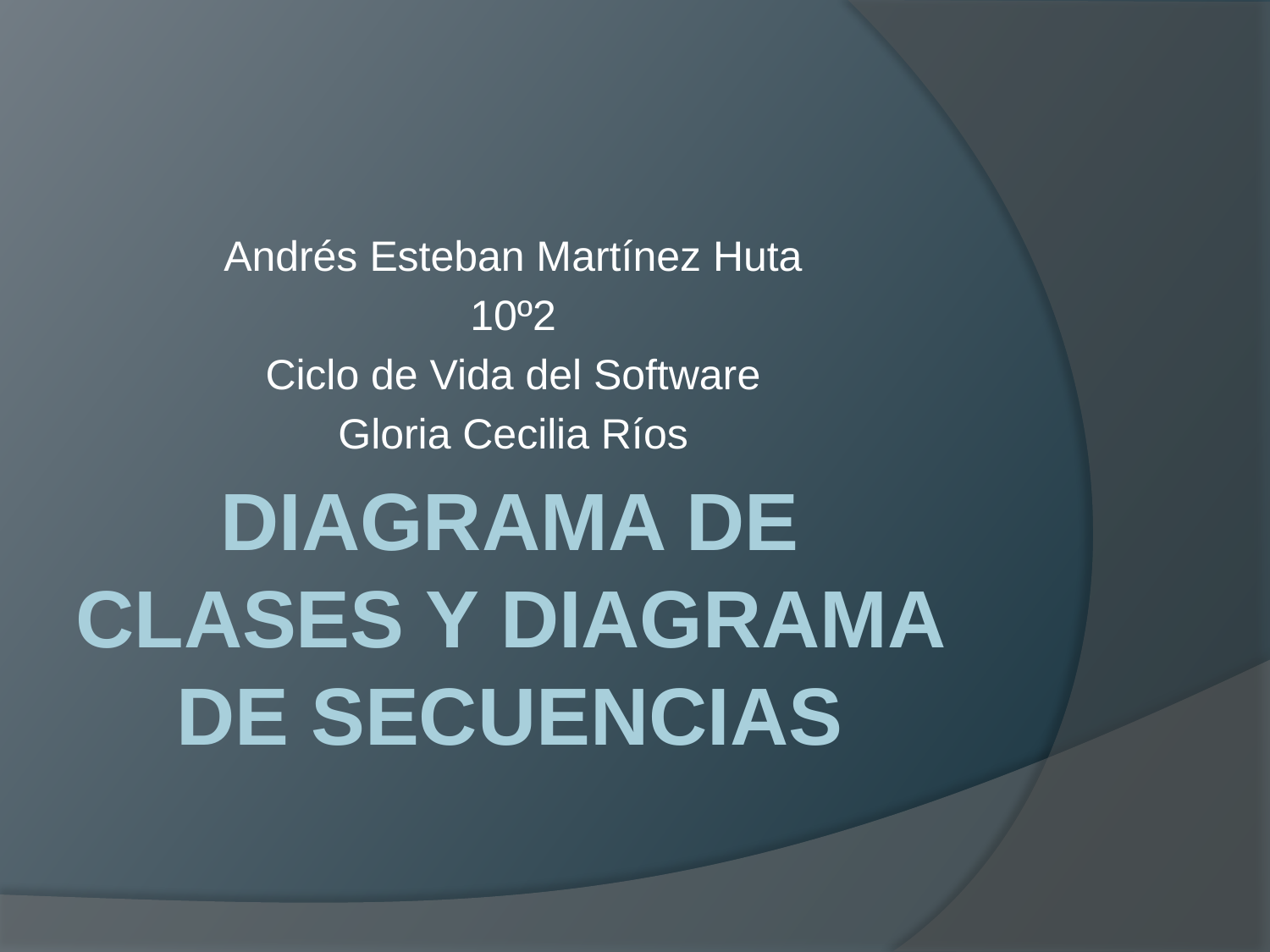

Andrés Esteban Martínez Huta
10º2
Ciclo de Vida del Software
Gloria Cecilia Ríos
# Diagrama de clases y diagrama de secuencias